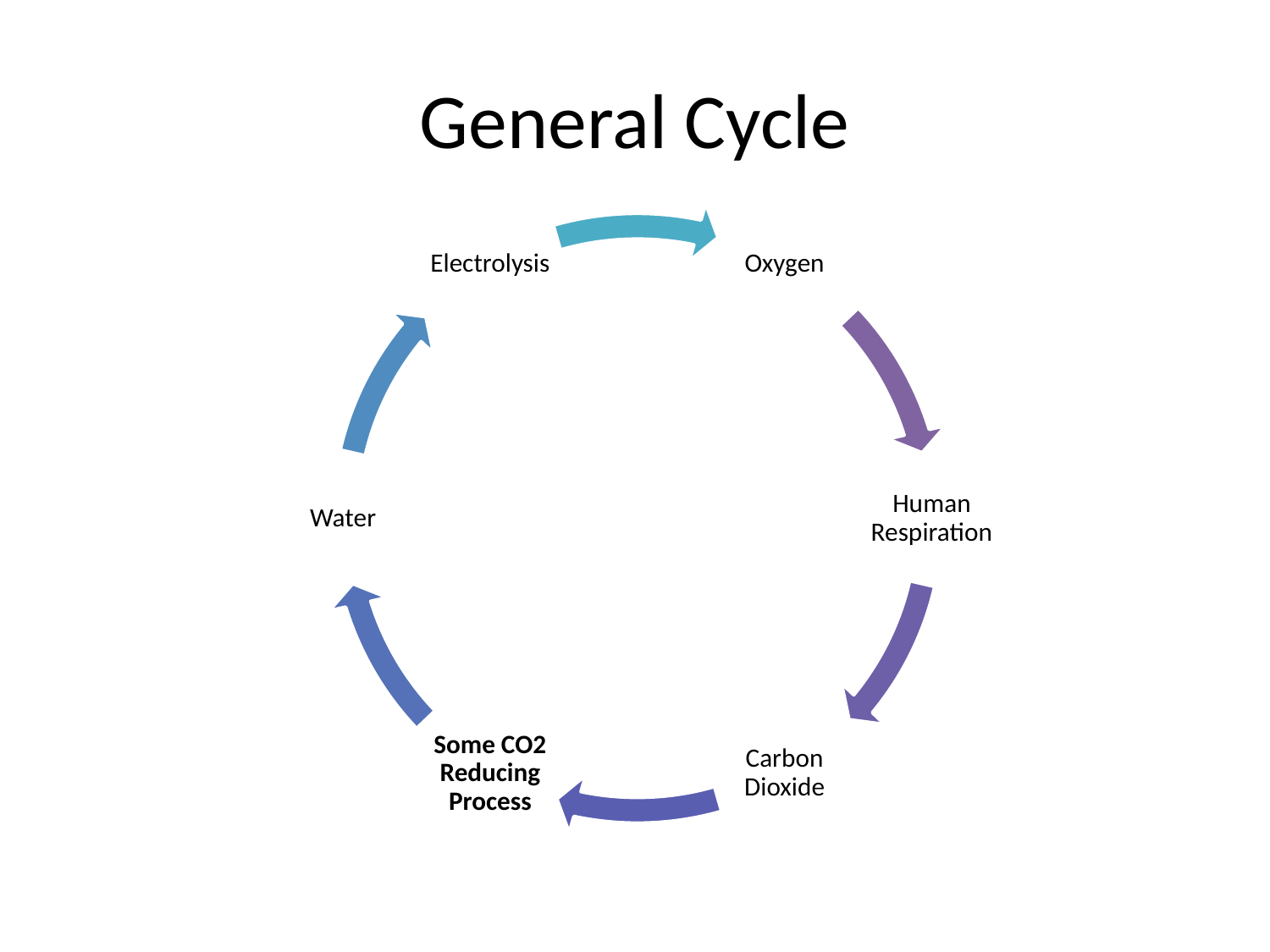

# General Cycle
Oxygen
Human Respiration
Carbon Dioxide
Some CO2 Reducing Process
Water
Electrolysis